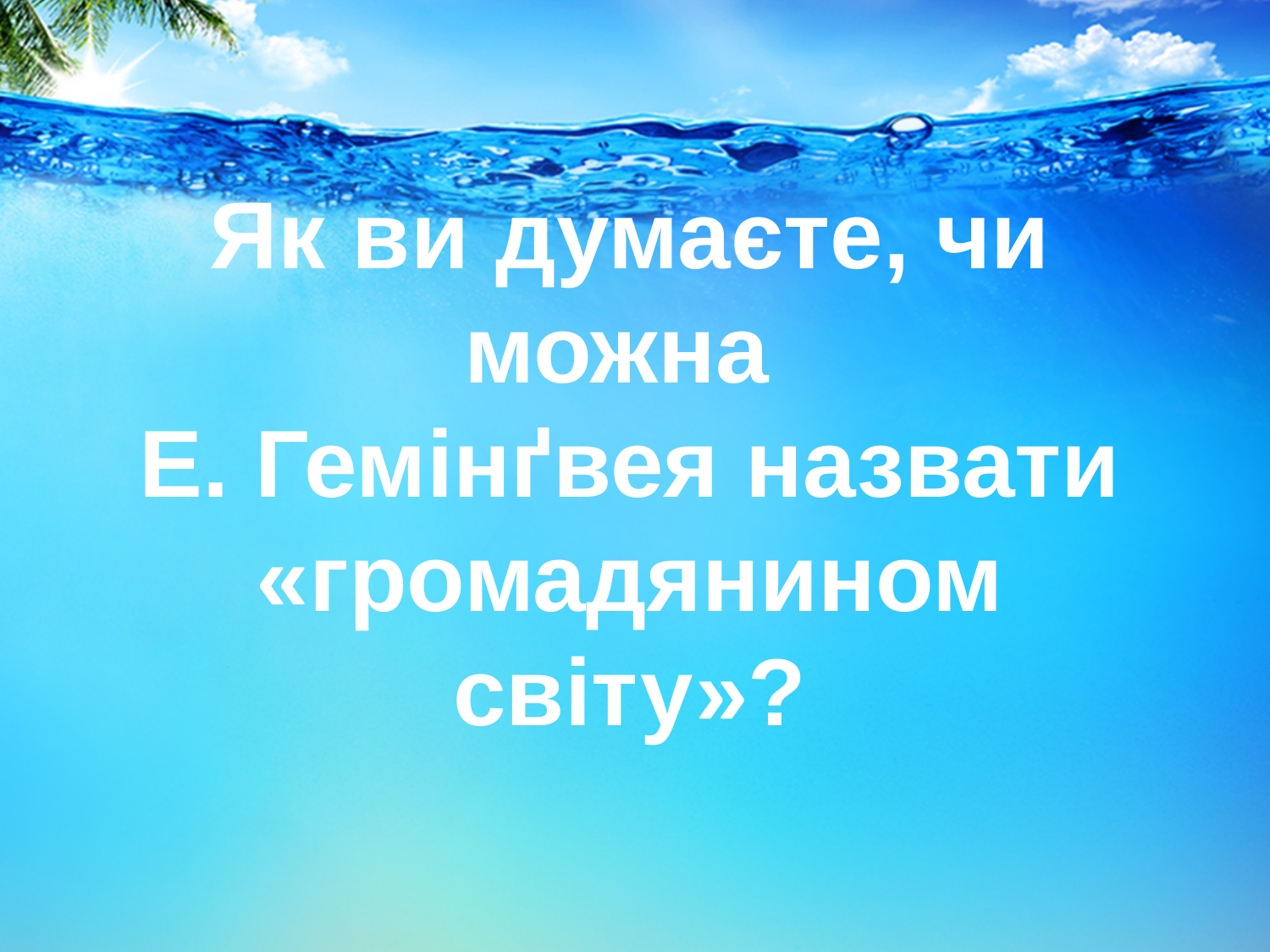

# Як ви думаєте, чи можна Е. Гемінґвея назвати «громадянином світу»?